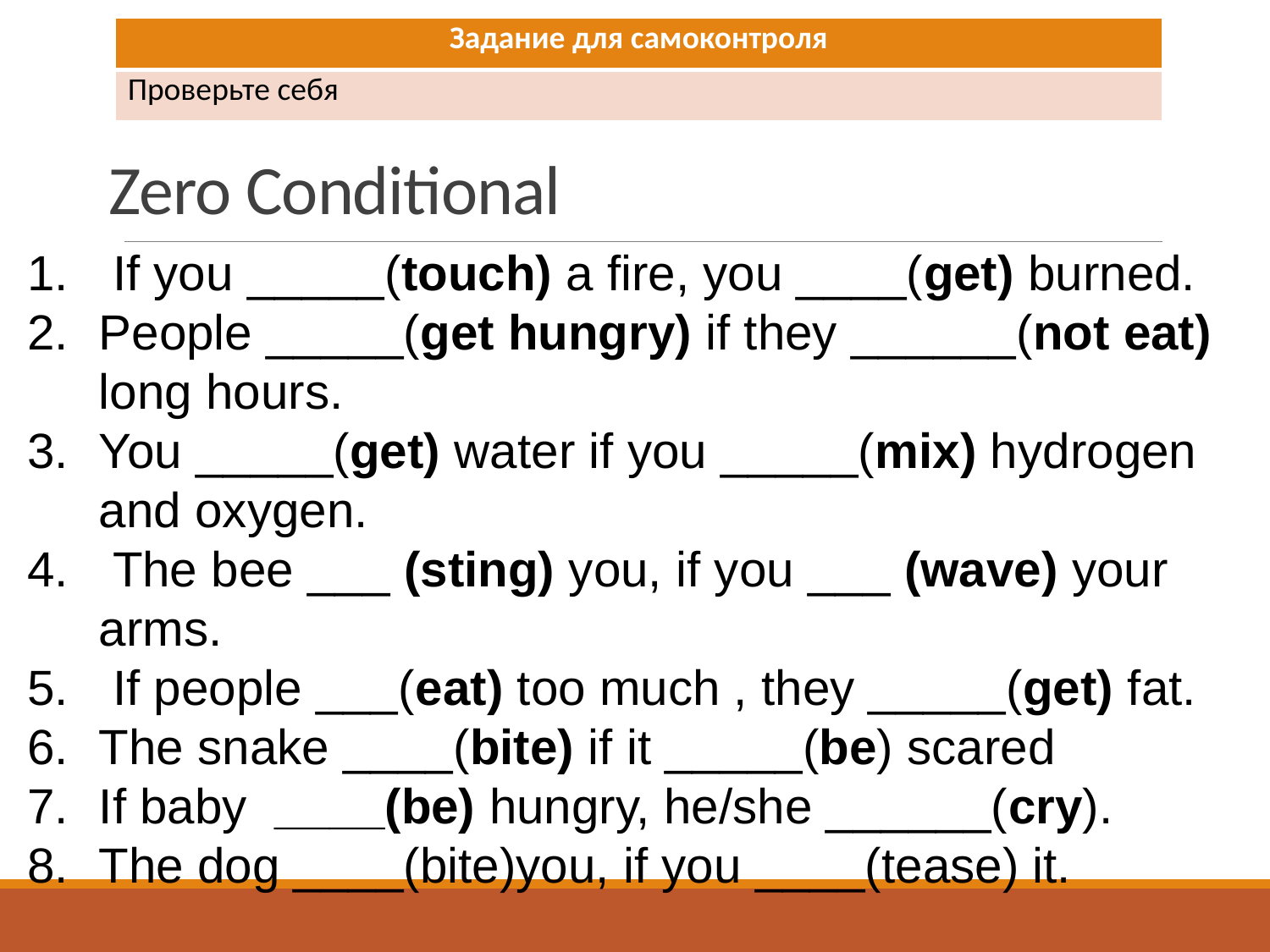

| Задание для самоконтроля |
| --- |
| Проверьте себя |
# Zero Conditional
 If you _____(touch) a fire, you ____(get) burned.
People _____(get hungry) if they ______(not eat) long hours.
You _____(get) water if you _____(mix) hydrogen and oxygen.
 The bee ___ (sting) you, if you ___ (wave) your arms.
 If people ___(eat) too much , they _____(get) fat.
The snake ____(bite) if it _____(be) scared
If baby  ____(be) hungry, he/she ______(cry).
The dog ____(bite)you, if you ____(tease) it.